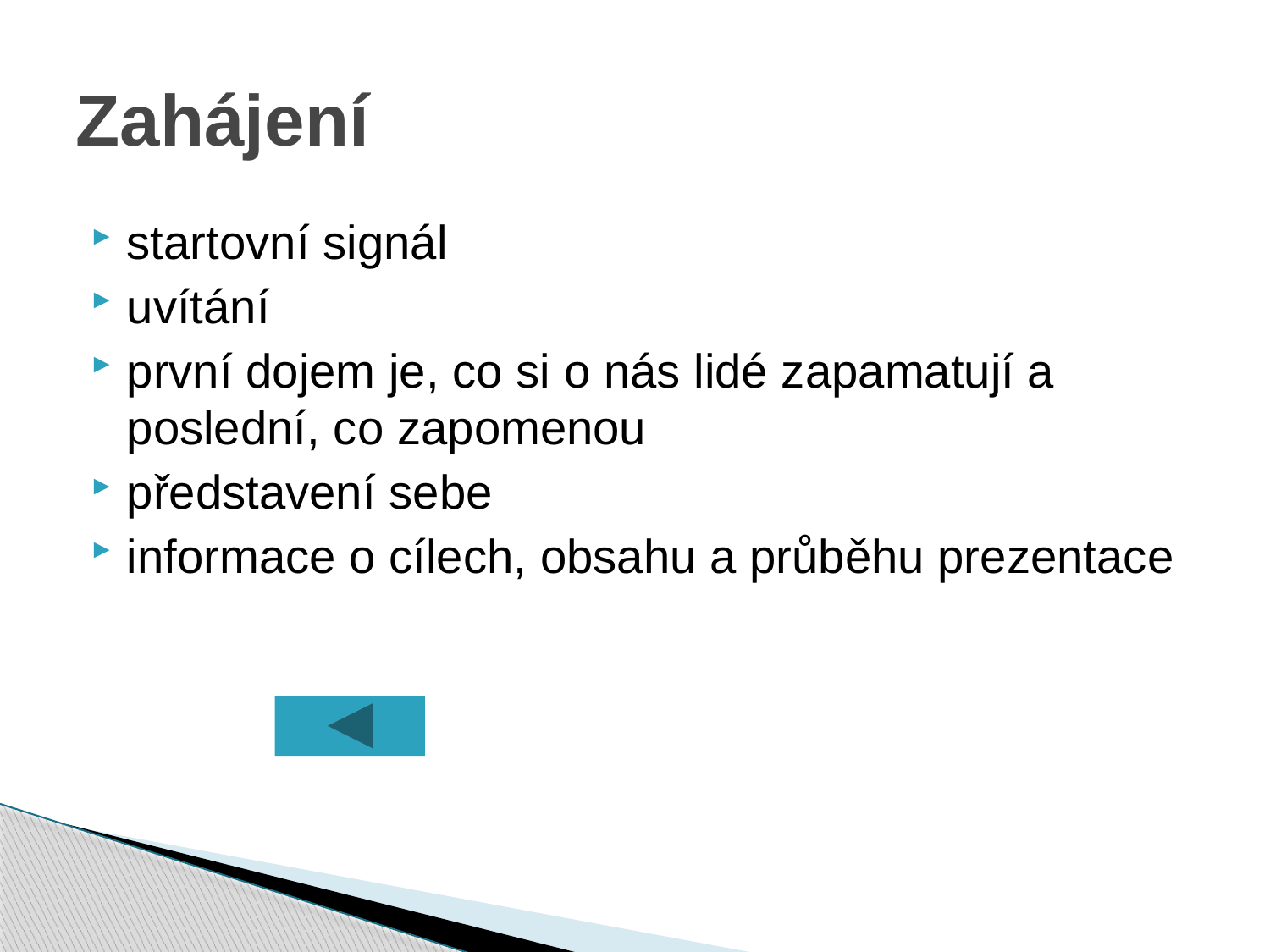

# Zahájení
startovní signál
uvítání
první dojem je, co si o nás lidé zapamatují a poslední, co zapomenou
představení sebe
informace o cílech, obsahu a průběhu prezentace